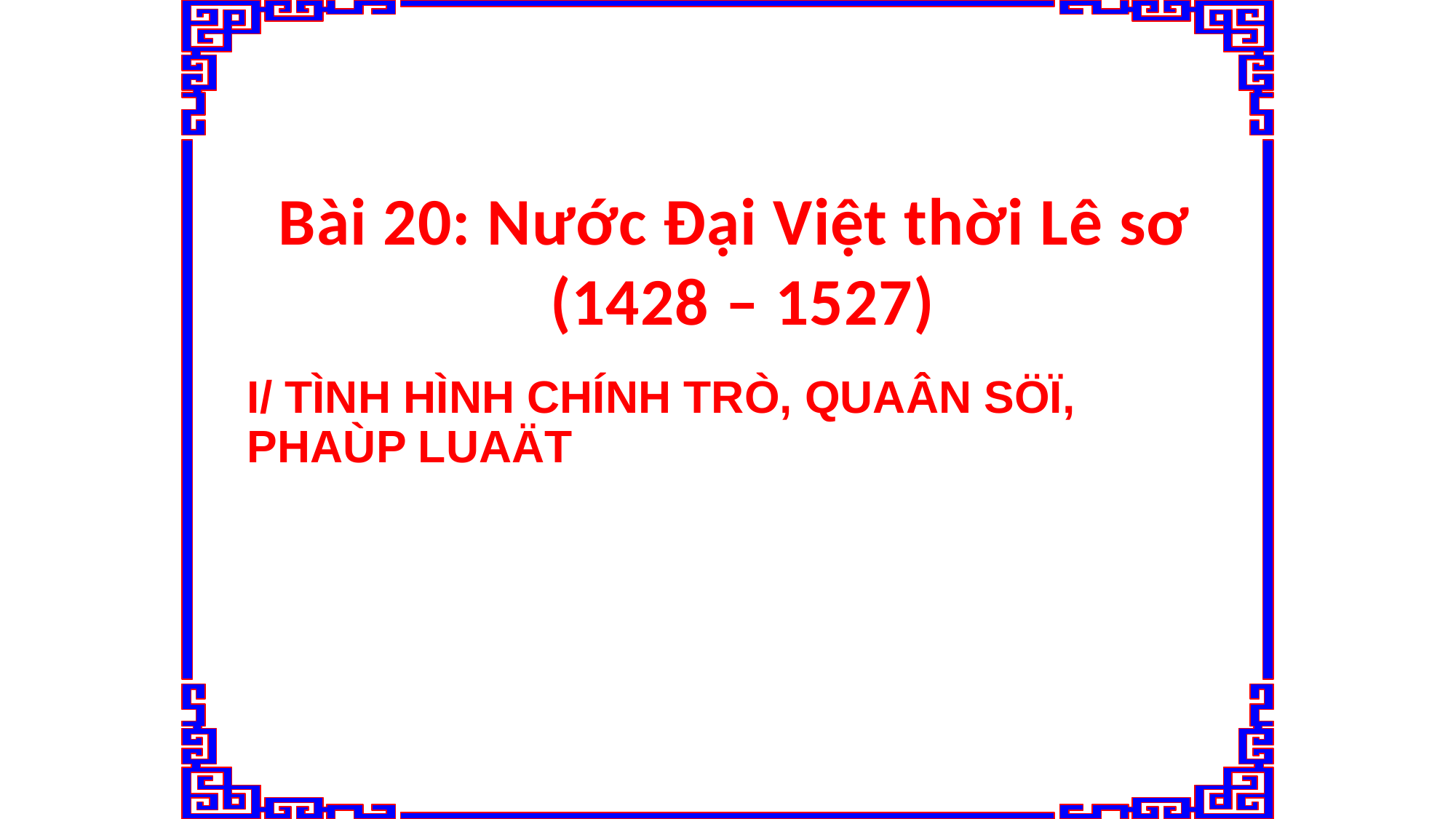

Bài 20: Nước Đại Việt thời Lê sơ
(1428 – 1527)
# I/ TÌNH HÌNH CHÍNH TRÒ, QUAÂN SÖÏ, PHAÙP LUAÄT